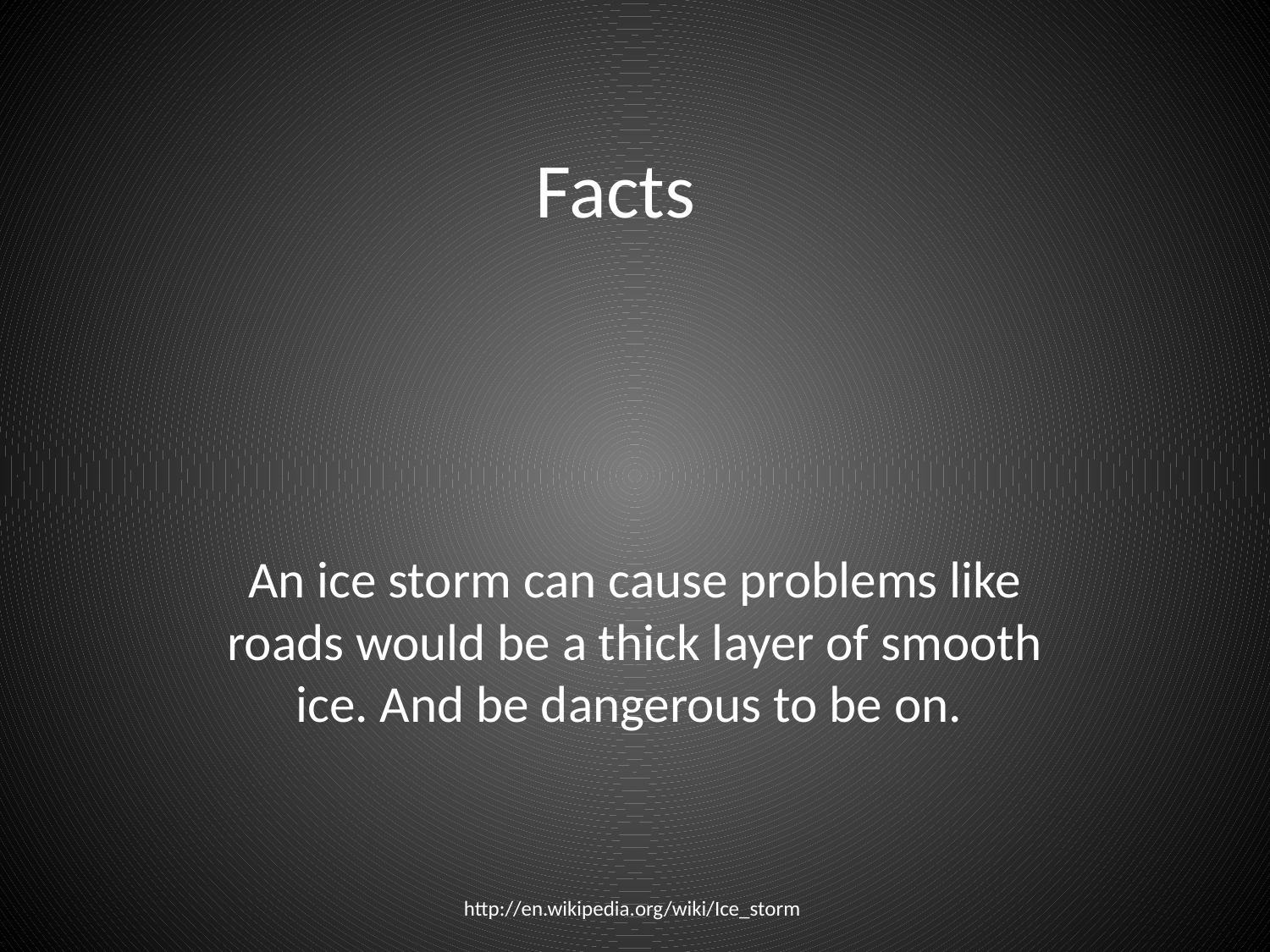

# Facts
An ice storm can cause problems like roads would be a thick layer of smooth ice. And be dangerous to be on.
http://en.wikipedia.org/wiki/Ice_storm